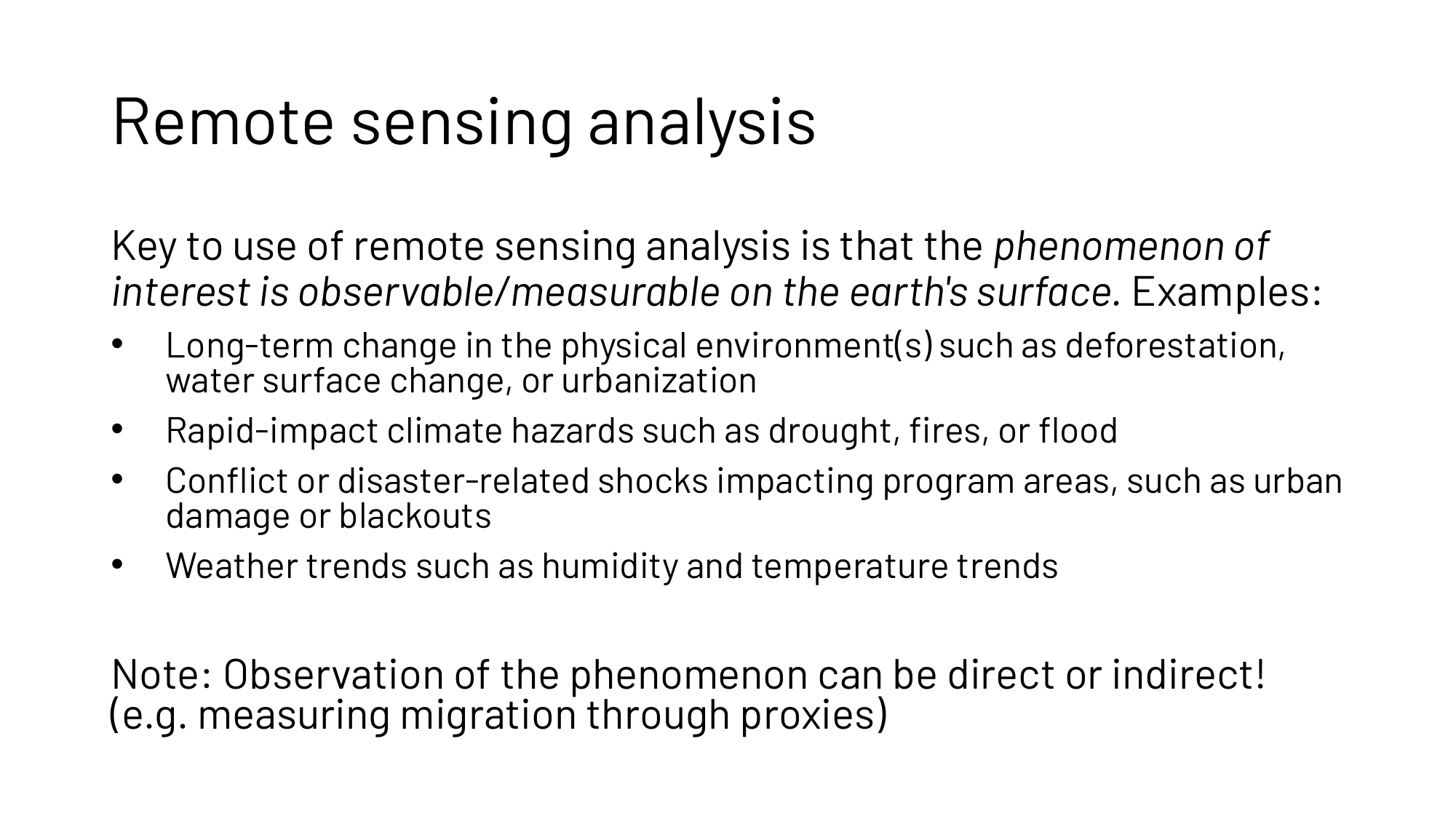

# Remote sensing analysis
Key to use of remote sensing analysis is that the phenomenon of interest is observable/measurable on the earth's surface. Examples:
Long-term change in the physical environment(s) such as deforestation, water surface change, or urbanization
Rapid-impact climate hazards such as drought, fires, or flood
Conflict or disaster-related shocks impacting program areas, such as urban damage or blackouts
Weather trends such as humidity and temperature trends

Note: Observation of the phenomenon can be direct or indirect! (e.g. measuring migration through proxies)